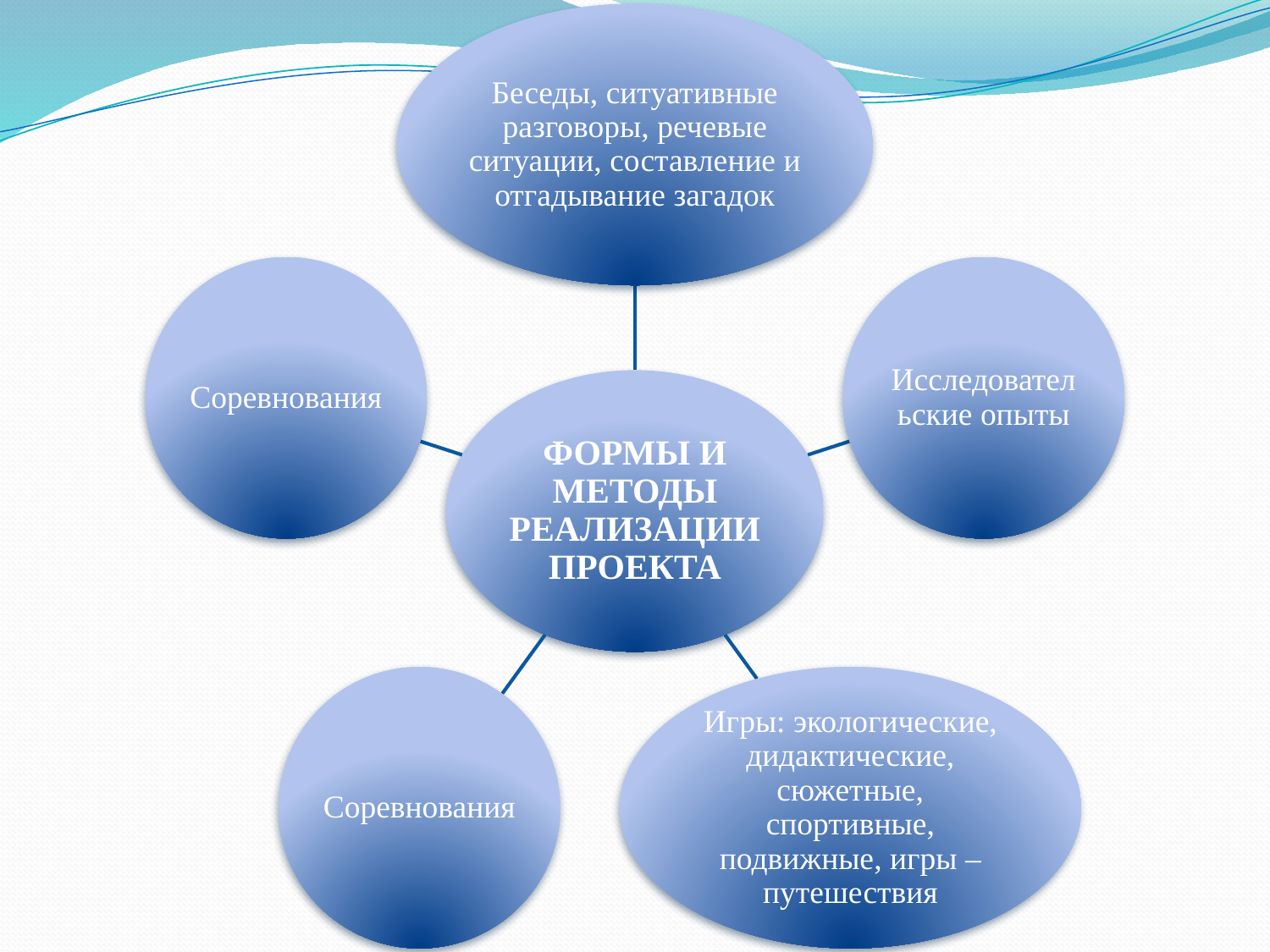

ФОРМЫ И МЕТОДЫ РЕАЛИЗАЦИИ ПРОЕКТА

Беседы, ситуативные разговоры, речевые ситуации, составление и отгадывание загадок

Исследовательские опыты

Игры: экологические, дидактические, сюжетные, спортивные, подвижные, игры – путешествия

Соревнования

Соревнования